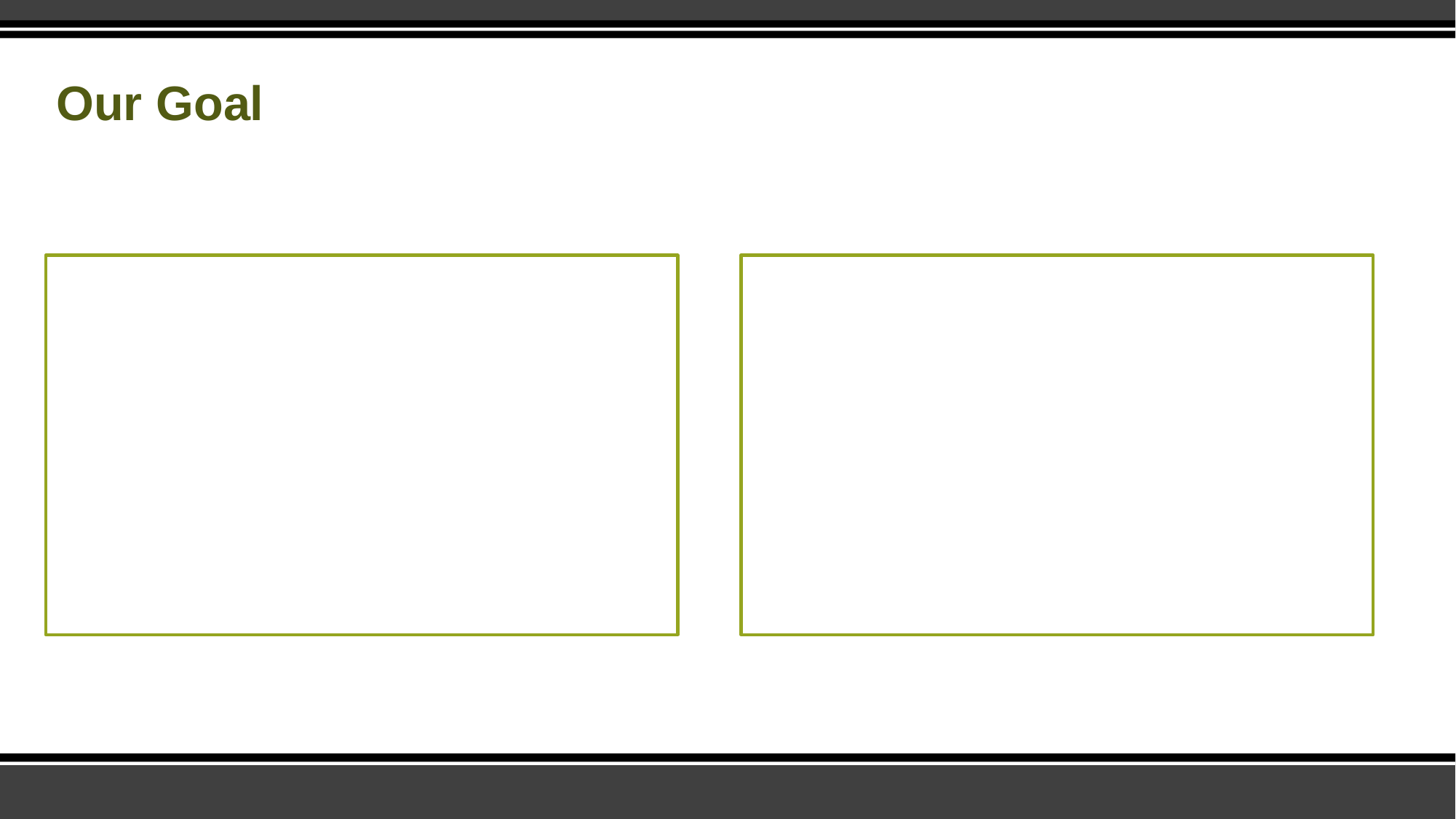

# Our Goal

Provide innovative, high quality timely and most effective clinical laboratory services

Add services to drive additional hospital and patient value through outreach expansion and clinical test menu